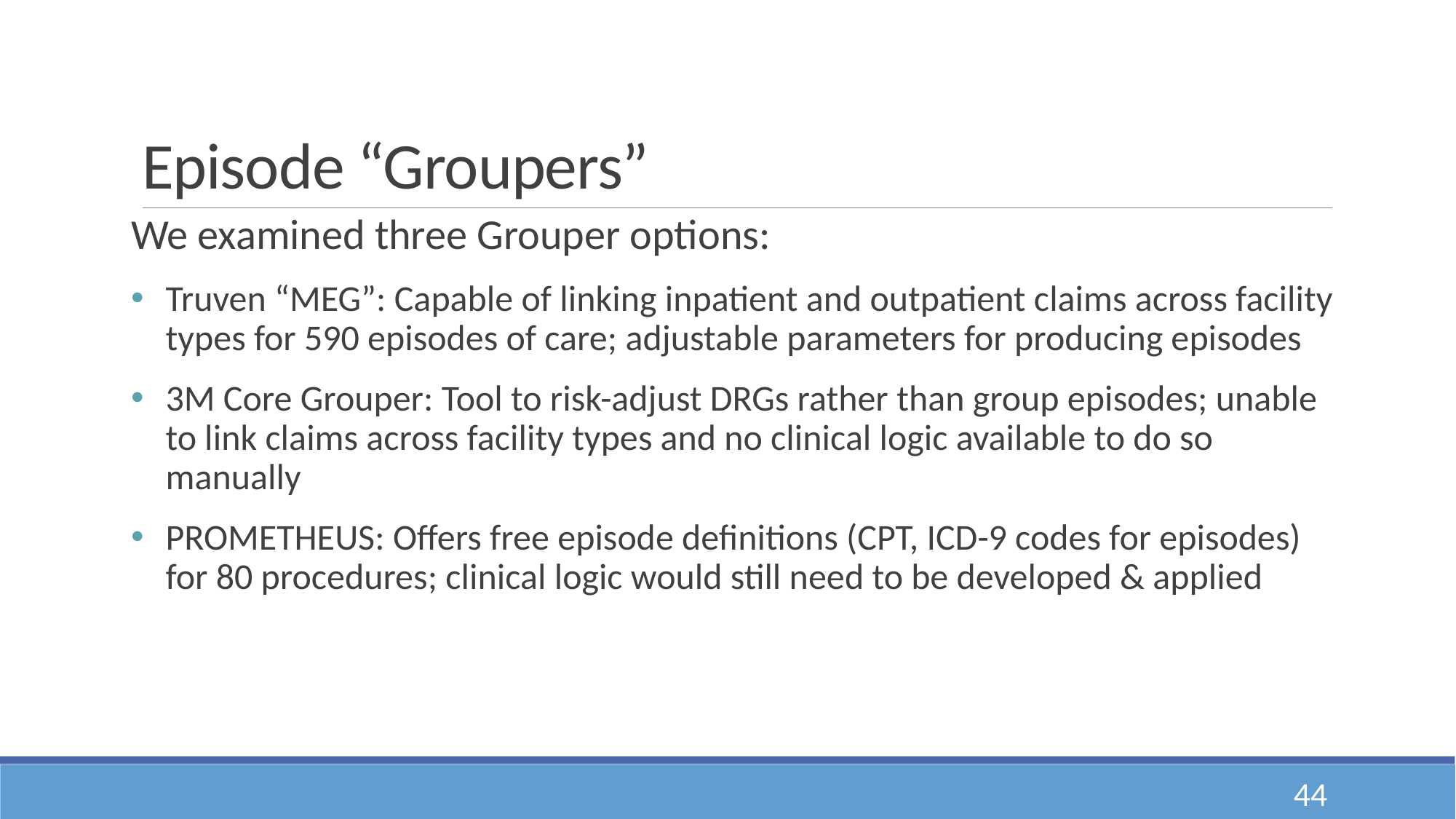

# Episode “Groupers”
We examined three Grouper options:
Truven “MEG”: Capable of linking inpatient and outpatient claims across facility types for 590 episodes of care; adjustable parameters for producing episodes
3M Core Grouper: Tool to risk-adjust DRGs rather than group episodes; unable to link claims across facility types and no clinical logic available to do so manually
PROMETHEUS: Offers free episode definitions (CPT, ICD-9 codes for episodes) for 80 procedures; clinical logic would still need to be developed & applied

44